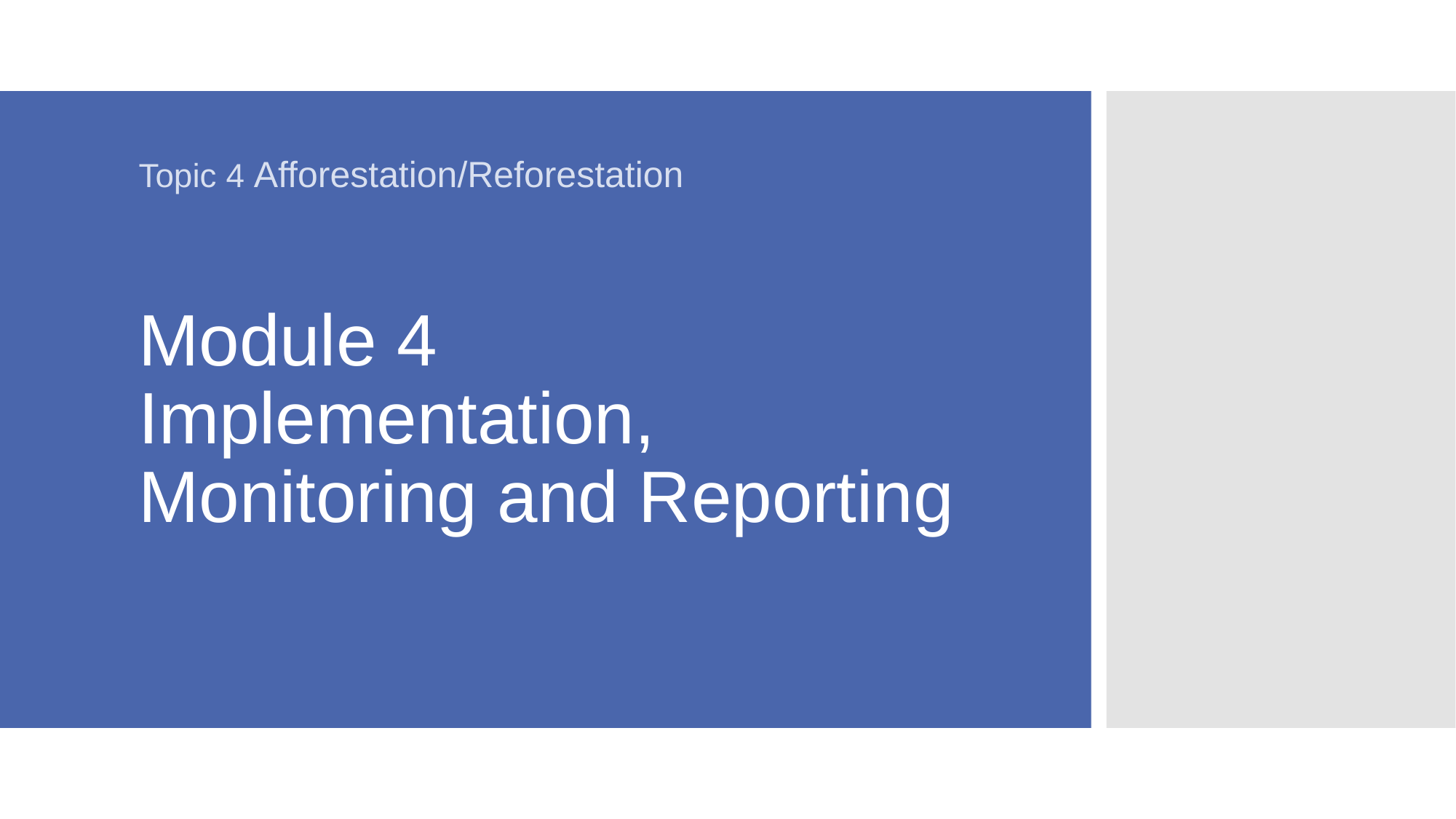

Topic 4 Afforestation/Reforestation
# Module 4
Implementation, Monitoring and Reporting